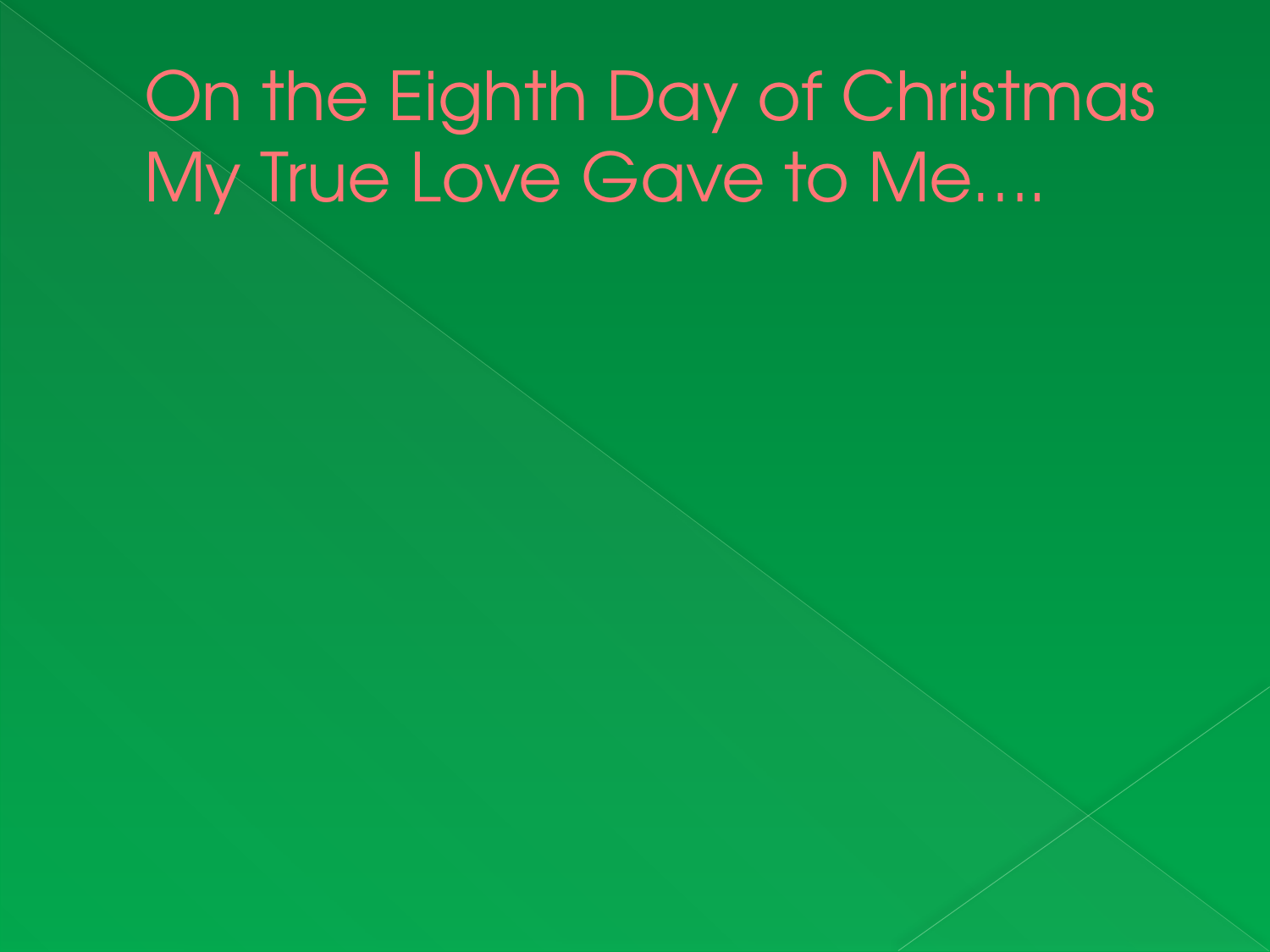

# On the Eighth Day of Christmas My True Love Gave to Me….